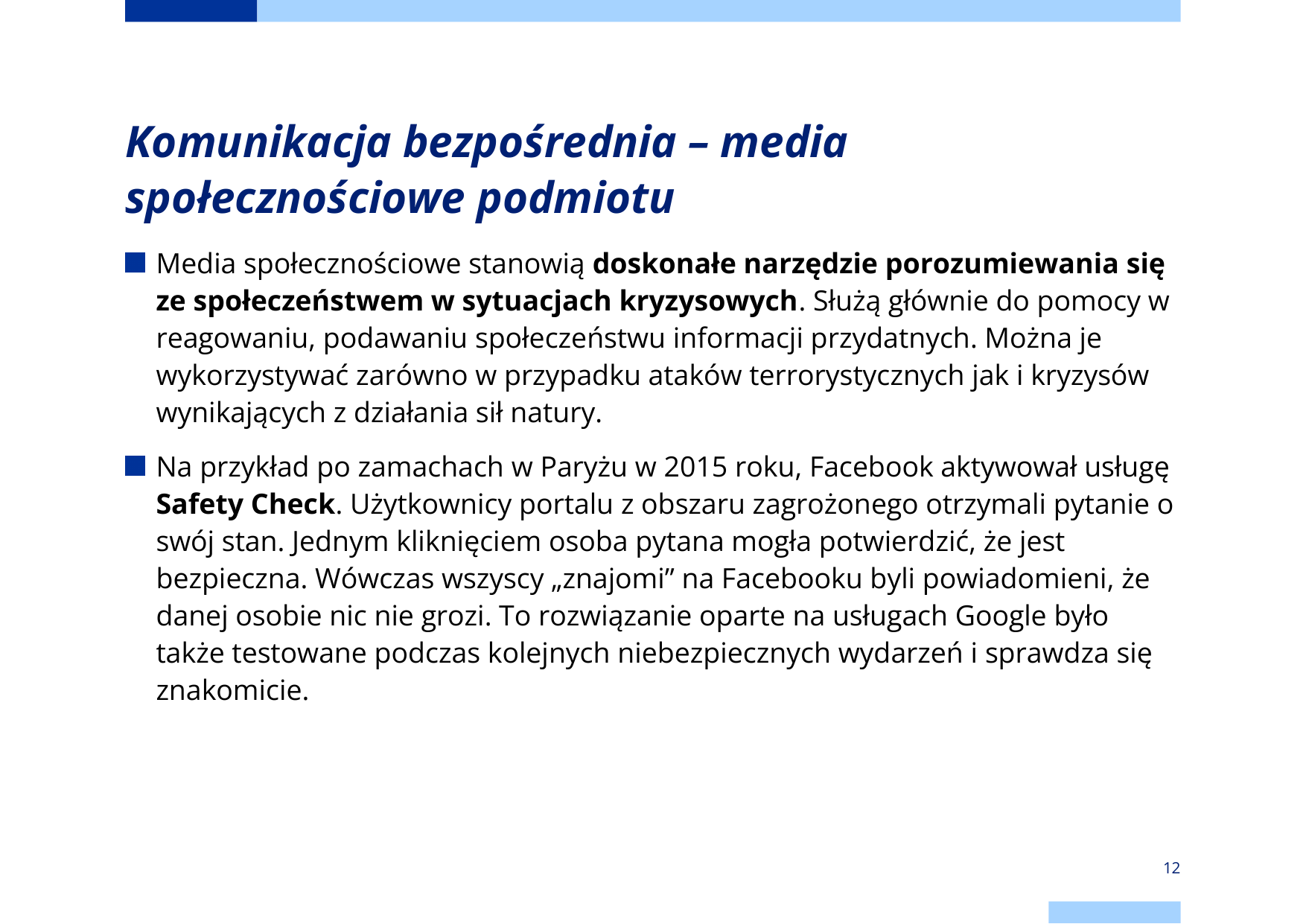

# Komunikacja bezpośrednia – media społecznościowe podmiotu
Media społecznościowe stanowią doskonałe narzędzie porozumiewania się ze społeczeństwem w sytuacjach kryzysowych. Służą głównie do pomocy w reagowaniu, podawaniu społeczeństwu informacji przydatnych. Można je wykorzystywać zarówno w przypadku ataków terrorystycznych jak i kryzysów wynikających z działania sił natury.
Na przykład po zamachach w Paryżu w 2015 roku, Facebook aktywował usługę Safety Check. Użytkownicy portalu z obszaru zagrożonego otrzymali pytanie o swój stan. Jednym kliknięciem osoba pytana mogła potwierdzić, że jest bezpieczna. Wówczas wszyscy „znajomi” na Facebooku byli powiadomieni, że danej osobie nic nie grozi. To rozwiązanie oparte na usługach Google było także testowane podczas kolejnych niebezpiecznych wydarzeń i sprawdza się znakomicie.

12